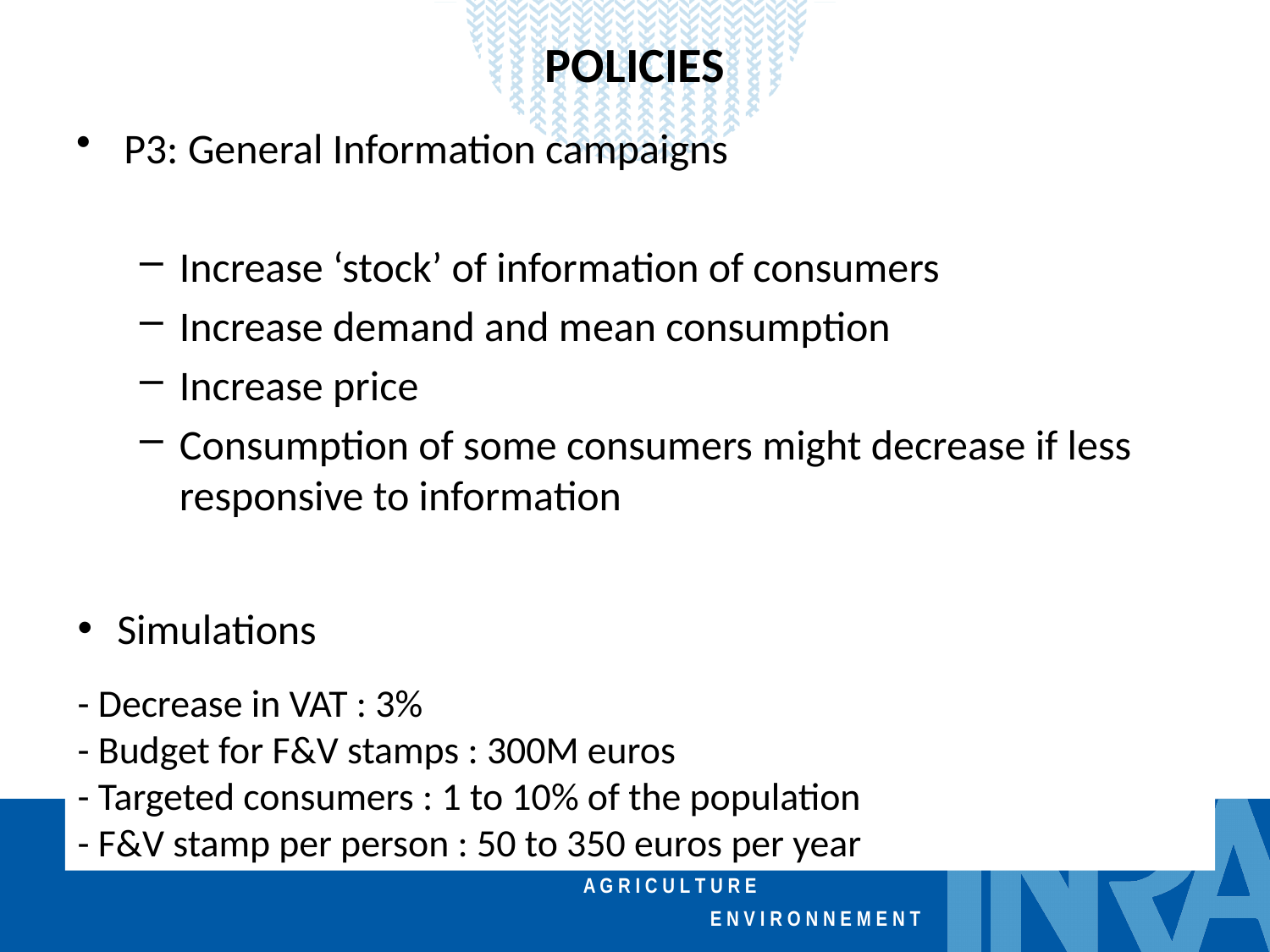

# POLICIES
P3: General Information campaigns

Increase ‘stock’ of information of consumers
Increase demand and mean consumption
Increase price
Consumption of some consumers might decrease if less responsive to information
 Simulations

- Decrease in VAT : 3%
- Budget for F&V stamps : 300M euros
- Targeted consumers : 1 to 10% of the population
- F&V stamp per person : 50 to 350 euros per year